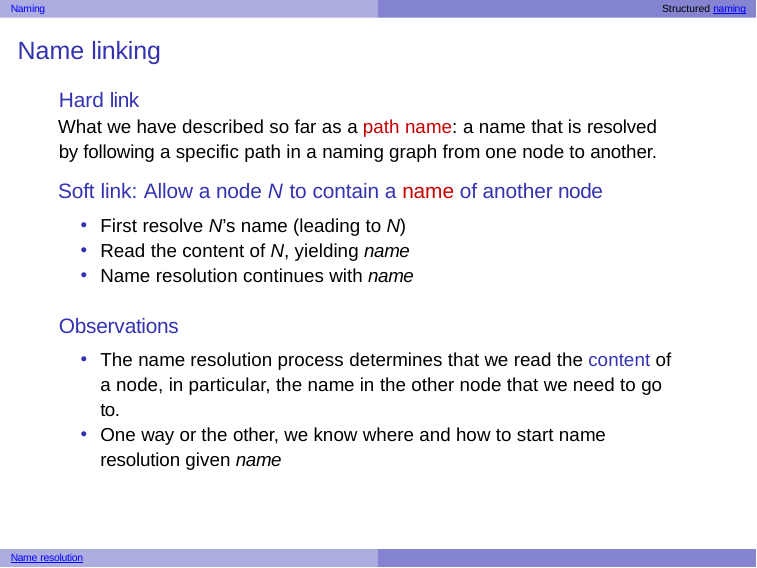

Naming	Structured naming
# Name linking
Hard link
What we have described so far as a path name: a name that is resolved by following a specific path in a naming graph from one node to another.
Soft link: Allow a node N to contain a name of another node
First resolve N’s name (leading to N)
Read the content of N, yielding name
Name resolution continues with name

Observations
The name resolution process determines that we read the content of a node, in particular, the name in the other node that we need to go to.
One way or the other, we know where and how to start name resolution given name

Name resolution